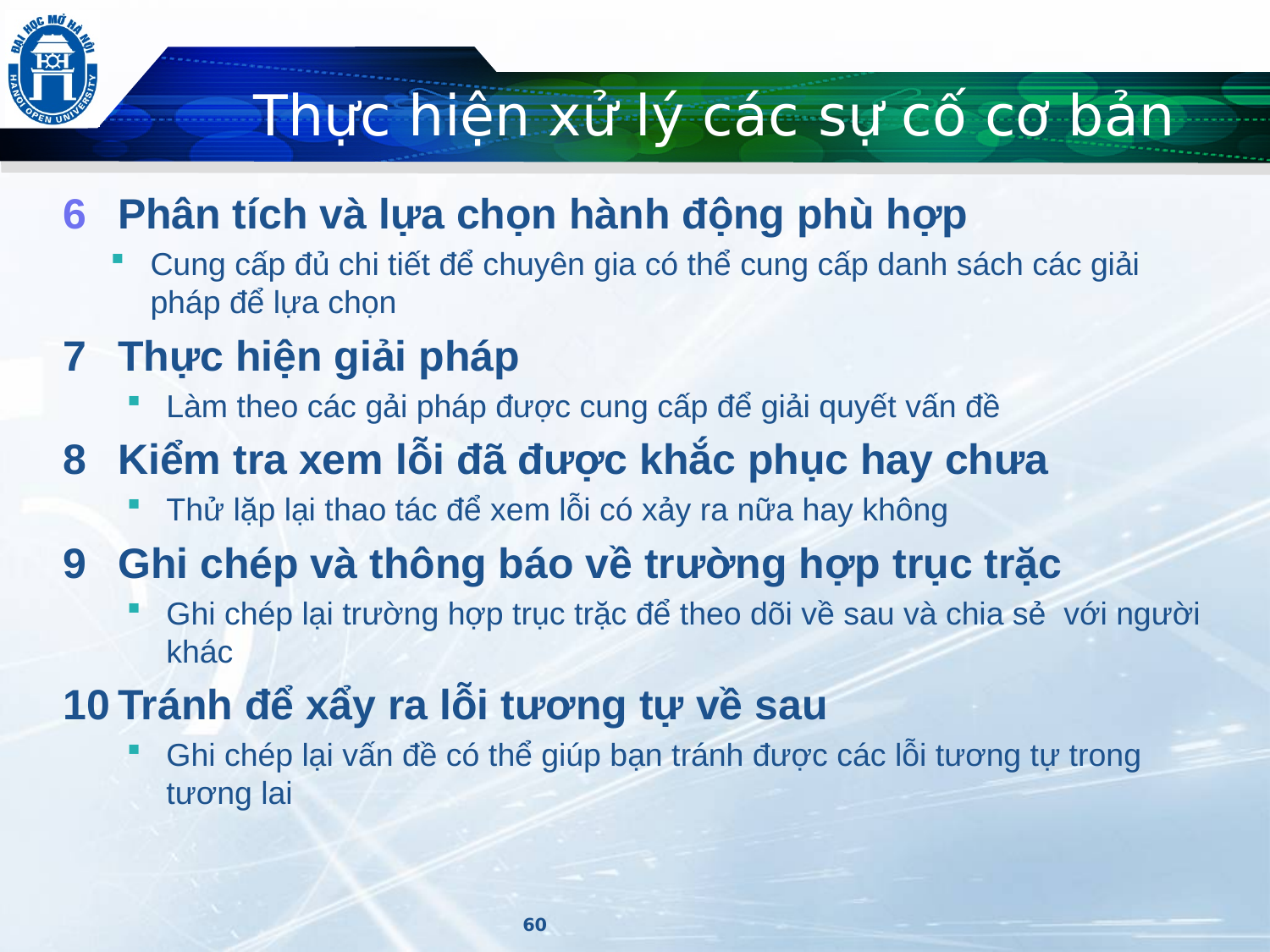

# Thực hiện xử lý các sự cố cơ bản
Phân tích và lựa chọn hành động phù hợp
Cung cấp đủ chi tiết để chuyên gia có thể cung cấp danh sách các giải pháp để lựa chọn
7	Thực hiện giải pháp
Làm theo các gải pháp được cung cấp để giải quyết vấn đề
8	Kiểm tra xem lỗi đã được khắc phục hay chưa
Thử lặp lại thao tác để xem lỗi có xảy ra nữa hay không
9	Ghi chép và thông báo về trường hợp trục trặc
Ghi chép lại trường hợp trục trặc để theo dõi về sau và chia sẻ  với người khác
10	Tránh để xẩy ra lỗi tương tự về sau
Ghi chép lại vấn đề có thể giúp bạn tránh được các lỗi tương tự trong tương lai

60